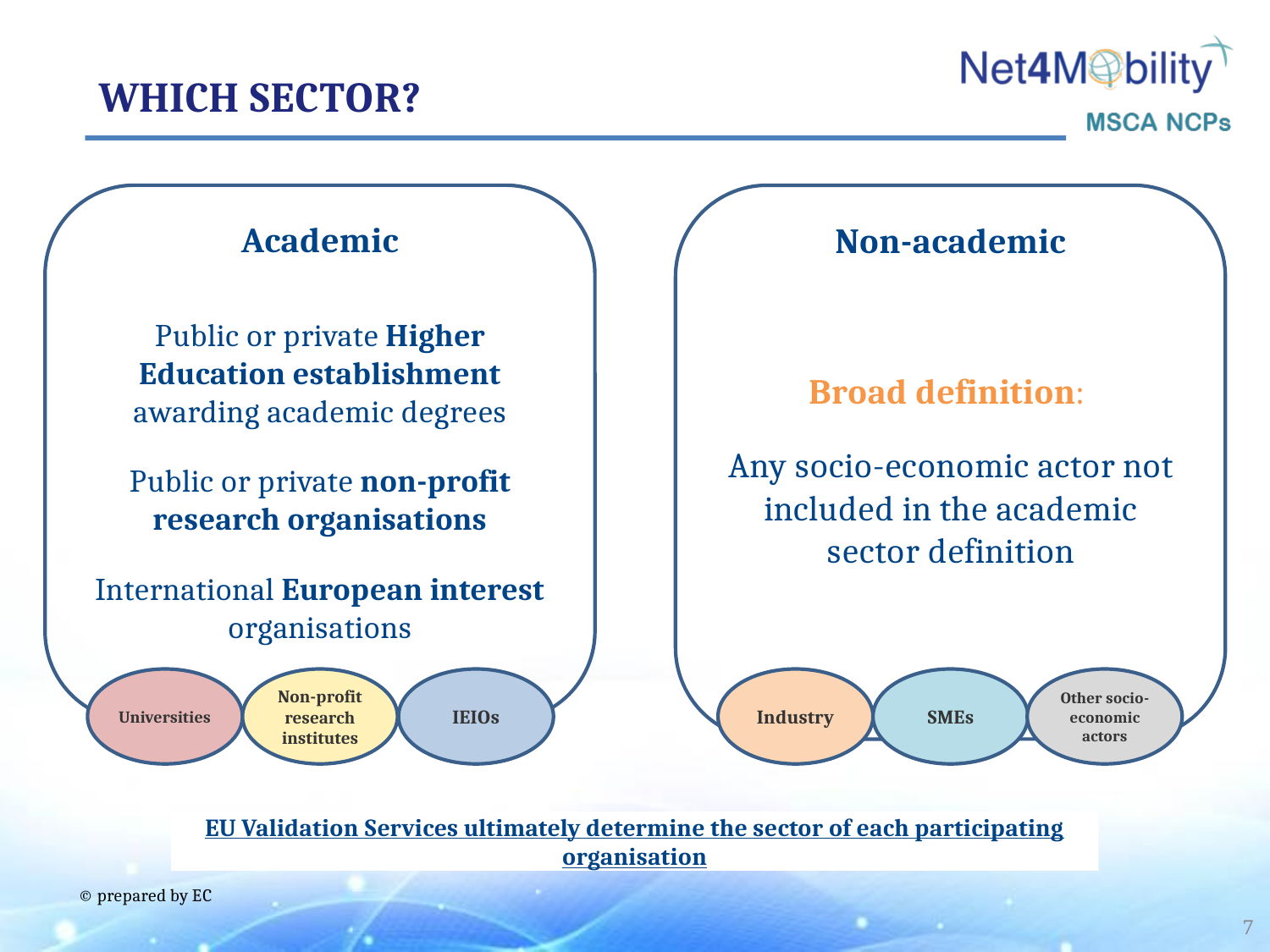

Whıch Sector?
Academic
Non-academic
Public or private Higher Education establishment awarding academic degrees
Public or private non-profit research organisations
International European interest organisations
Broad definition:
Any socio-economic actor not included in the academic sector definition

Industry
SMEs
Other socio-economic actors
Universities
Non-profit research
institutes
IEIOs
EU Validation Services ultimately determine the sector of each participating organisation
© prepared by EC
7